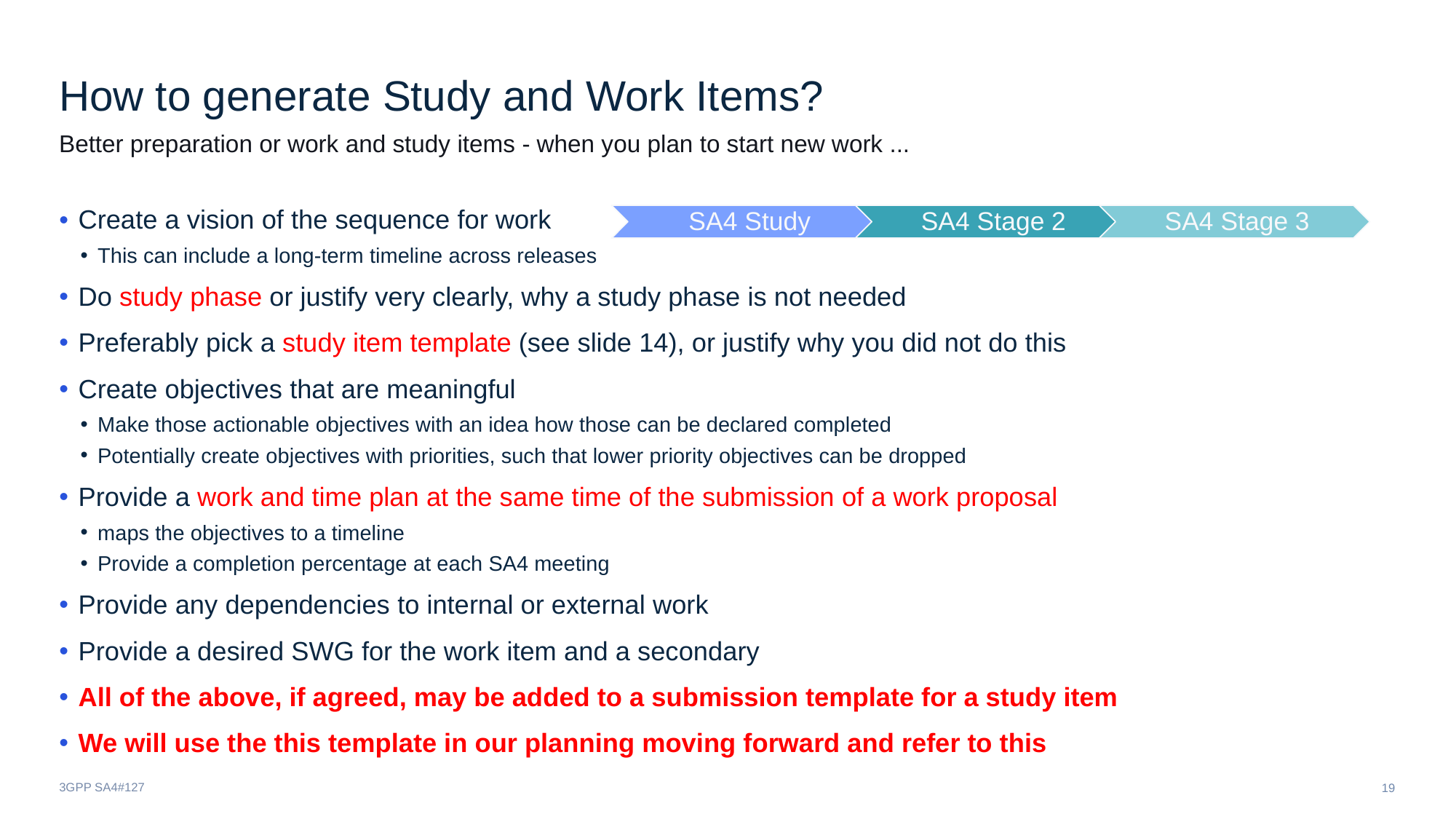

# How to generate Study and Work Items?
Better preparation or work and study items - when you plan to start new work ...
Create a vision of the sequence for work
This can include a long-term timeline across releases
Do study phase or justify very clearly, why a study phase is not needed
Preferably pick a study item template (see slide 14), or justify why you did not do this
Create objectives that are meaningful
Make those actionable objectives with an idea how those can be declared completed
Potentially create objectives with priorities, such that lower priority objectives can be dropped
Provide a work and time plan at the same time of the submission of a work proposal
maps the objectives to a timeline
Provide a completion percentage at each SA4 meeting
Provide any dependencies to internal or external work
Provide a desired SWG for the work item and a secondary
All of the above, if agreed, may be added to a submission template for a study item
We will use the this template in our planning moving forward and refer to this

SA4 Study
SA4 Stage 2
SA4 Stage 3
3GPP SA4#127